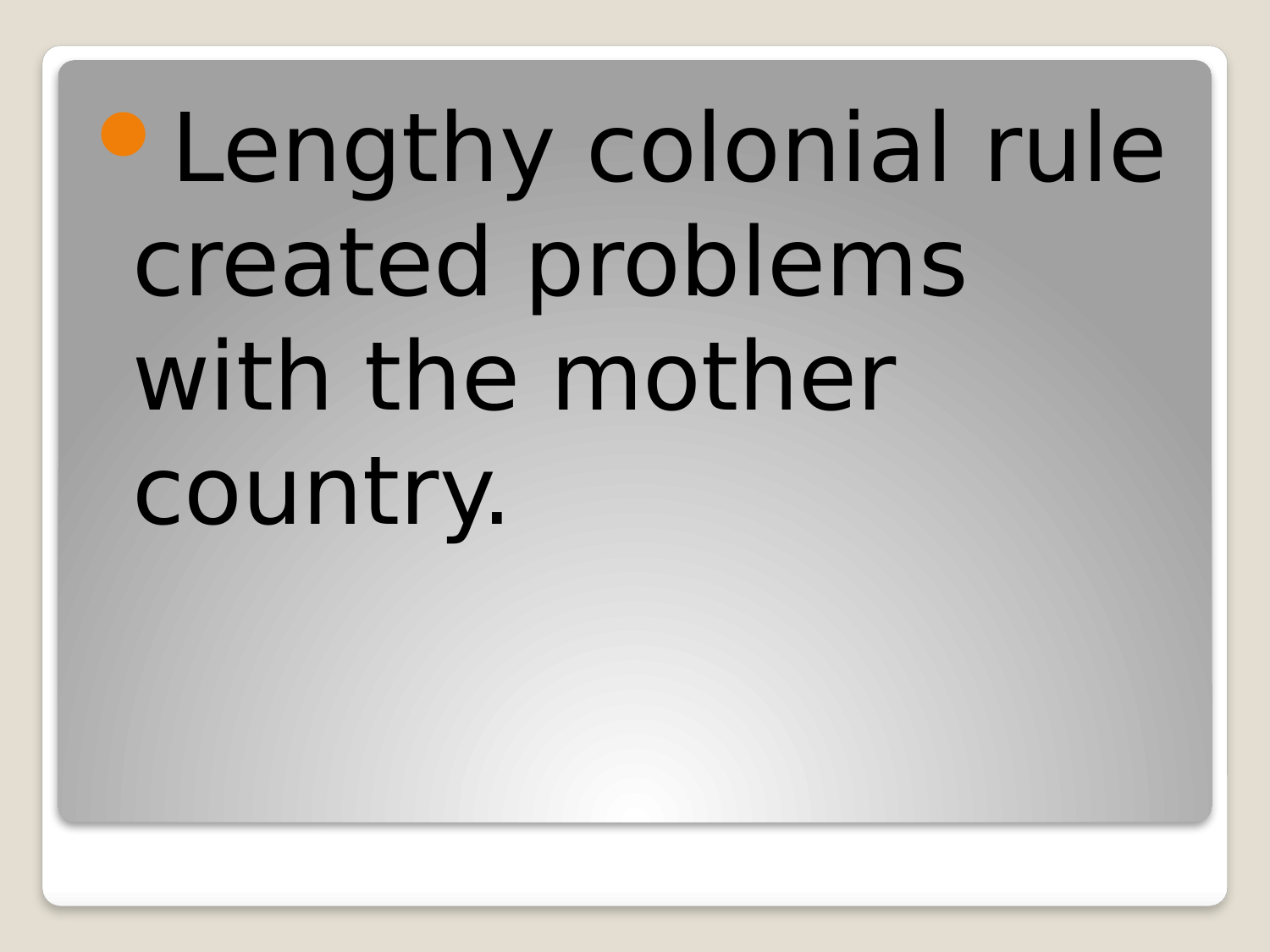

Lengthy colonial rule created problems with the mother country.
#